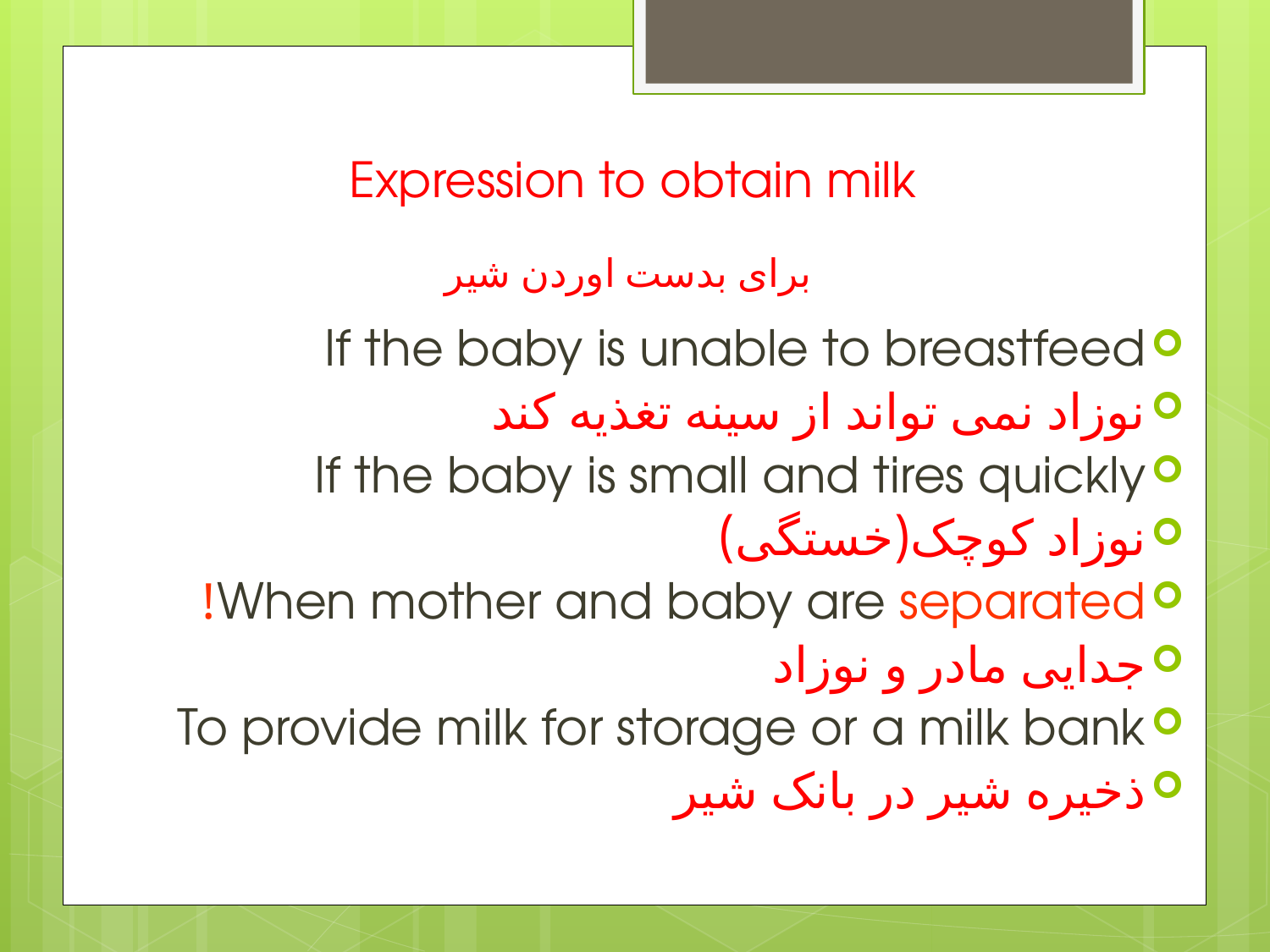

# Expression to obtain milk برای بدست اوردن شیر
If the baby is unable to breastfeed
نوزاد نمی تواند از سینه تغذیه کند
If the baby is small and tires quickly
نوزاد کوچک(خستگی)
When mother and baby are separated!
جدایی مادر و نوزاد
To provide milk for storage or a milk bank
ذخیره شیر در بانک شیر